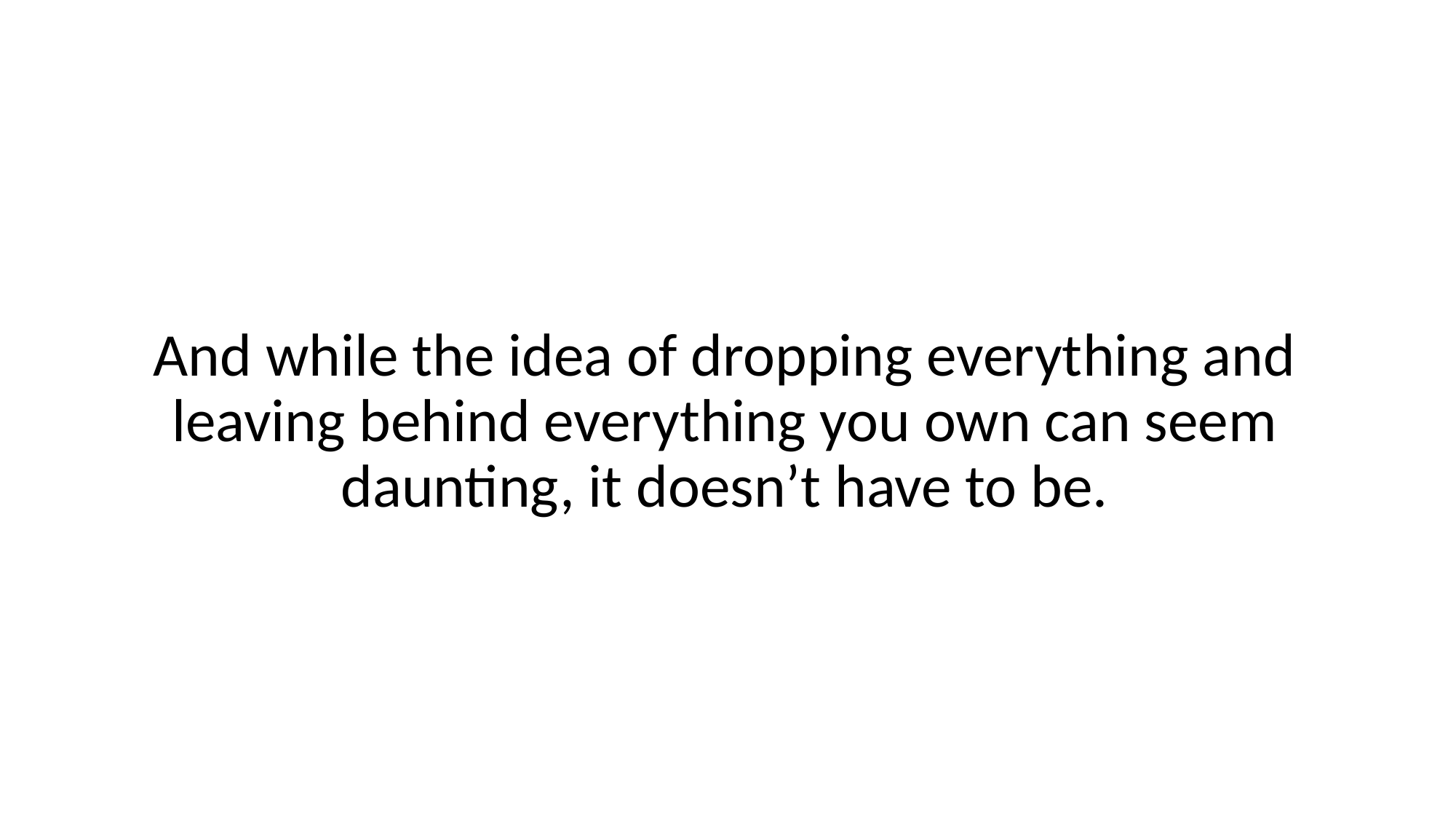

And while the idea of dropping everything and leaving behind everything you own can seem daunting, it doesn’t have to be.